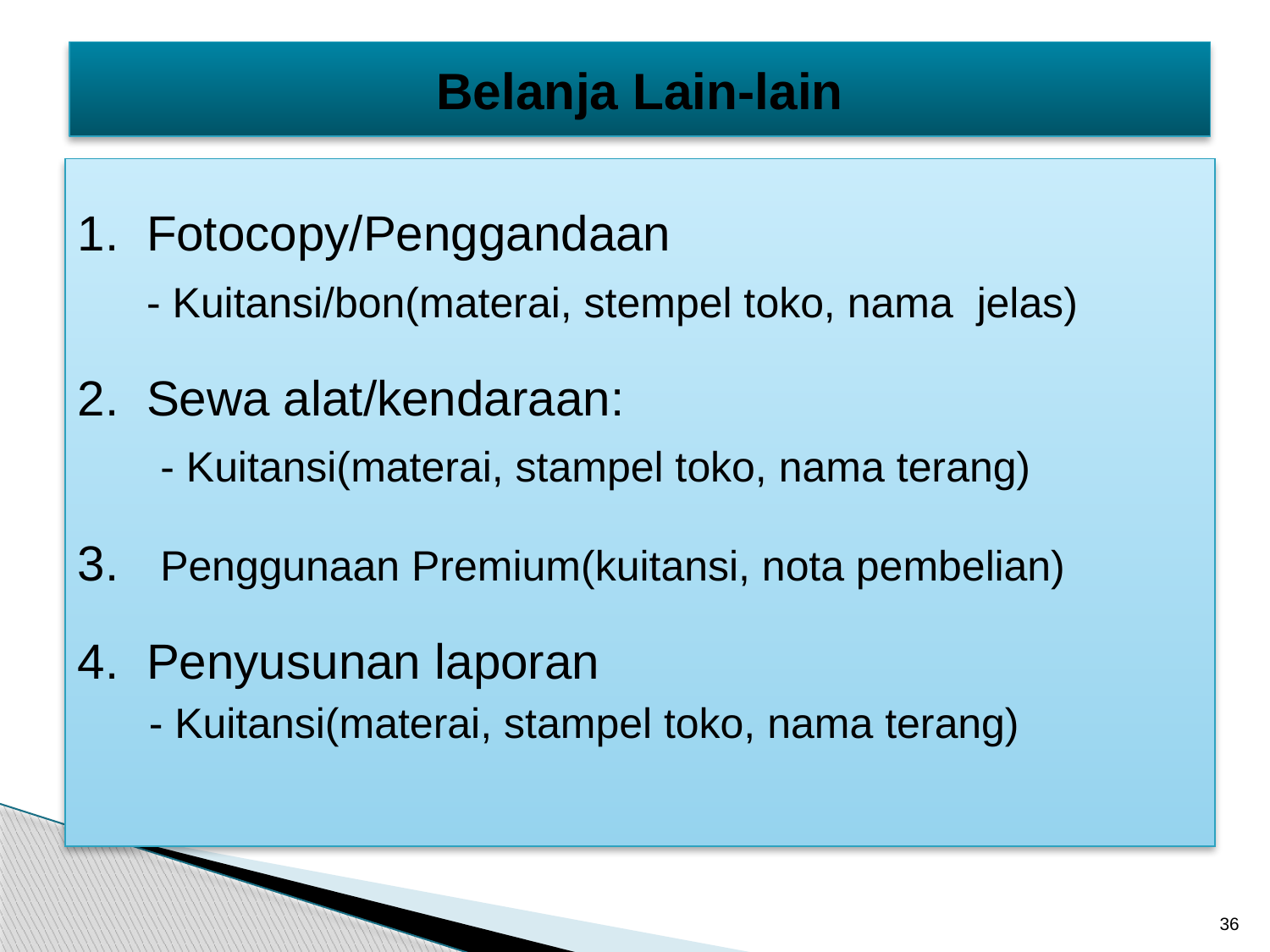

# Belanja Lain-lain

1.  Fotocopy/Penggandaan
     - Kuitansi/bon(materai, stempel toko, nama  jelas)

2.  Sewa alat/kendaraan:
      - Kuitansi(materai, stampel toko, nama terang)

3.   Penggunaan Premium(kuitansi, nota pembelian)

4.  Penyusunan laporan
      - Kuitansi(materai, stampel toko, nama terang)
36